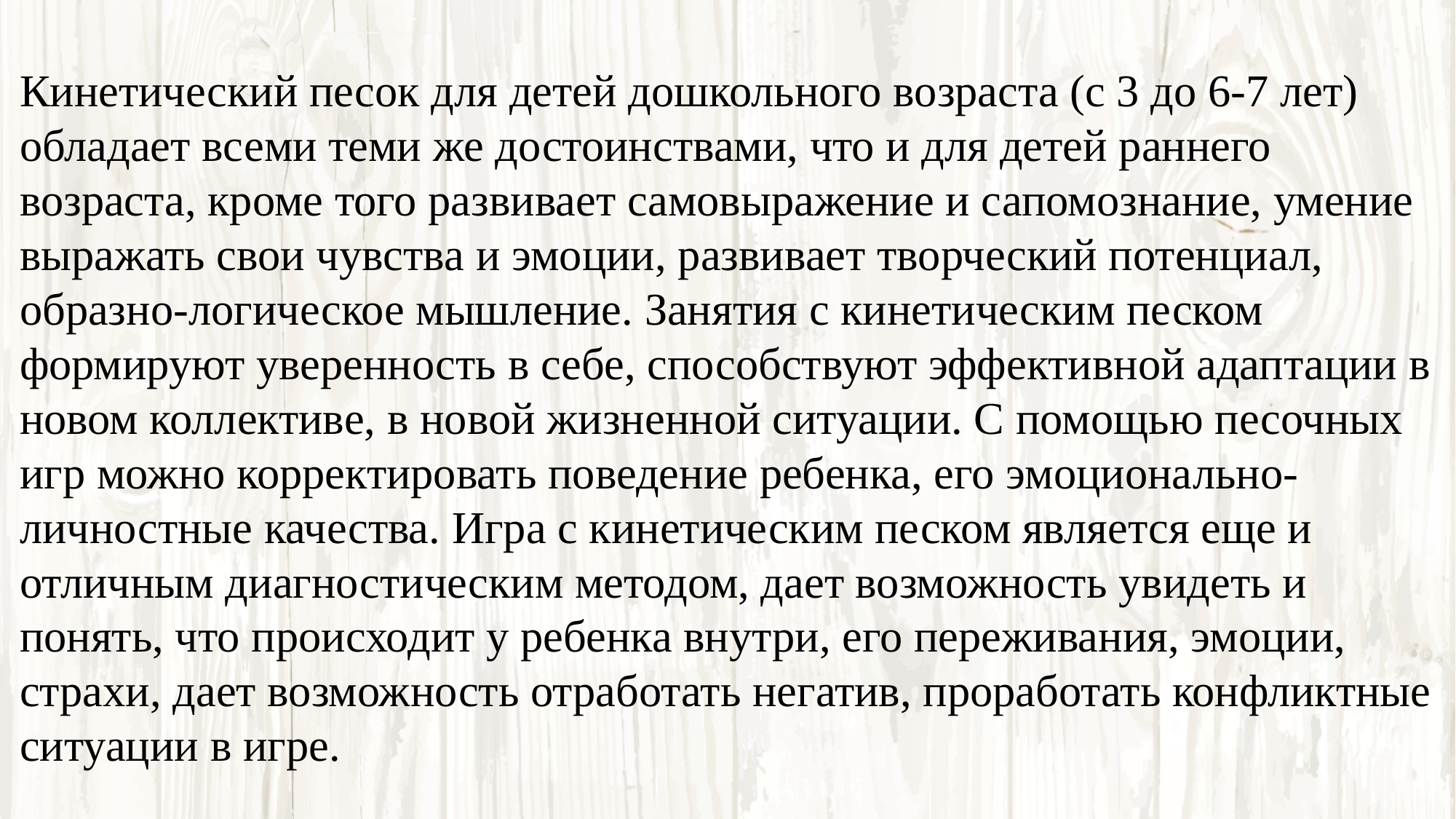

Кинетический песок для детей дошкольного возраста (с 3 до 6-7 лет) обладает всеми теми же достоинствами, что и для детей раннего возраста, кроме того развивает самовыражение и сапомознание, умение выражать свои чувства и эмоции, развивает творческий потенциал, образно-логическое мышление. Занятия с кинетическим песком формируют уверенность в себе, способствуют эффективной адаптации в новом коллективе, в новой жизненной ситуации. С помощью песочных игр можно корректировать поведение ребенка, его эмоционально- личностные качества. Игра с кинетическим песком является еще и отличным диагностическим методом, дает возможность увидеть и понять, что происходит у ребенка внутри, его переживания, эмоции, страхи, дает возможность отработать негатив, проработать конфликтные ситуации в игре.